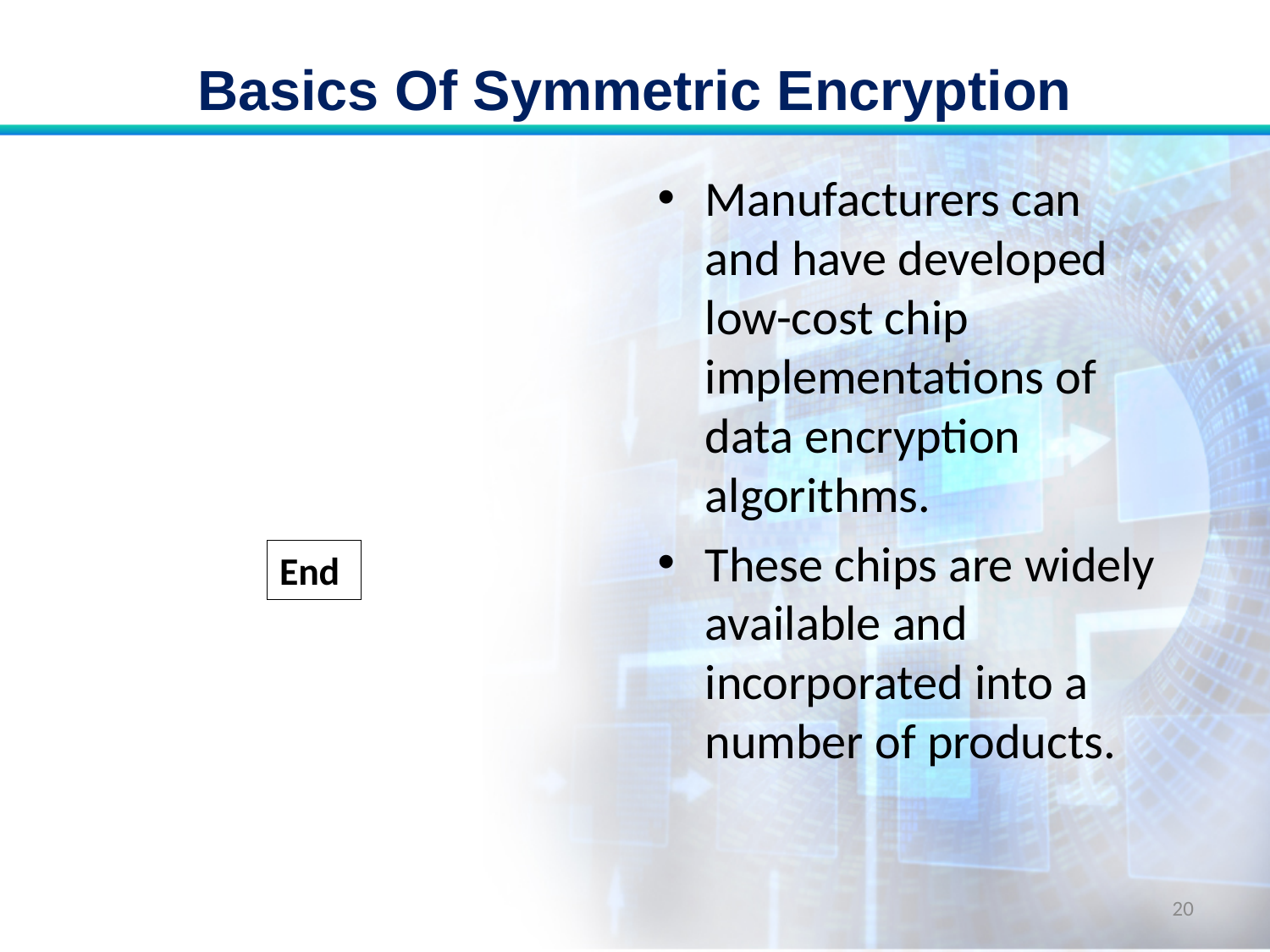

# Basics Of Symmetric Encryption
Manufacturers can and have developed low-cost chip implementations of data encryption algorithms.
These chips are widely available and incorporated into a number of products.
End
20